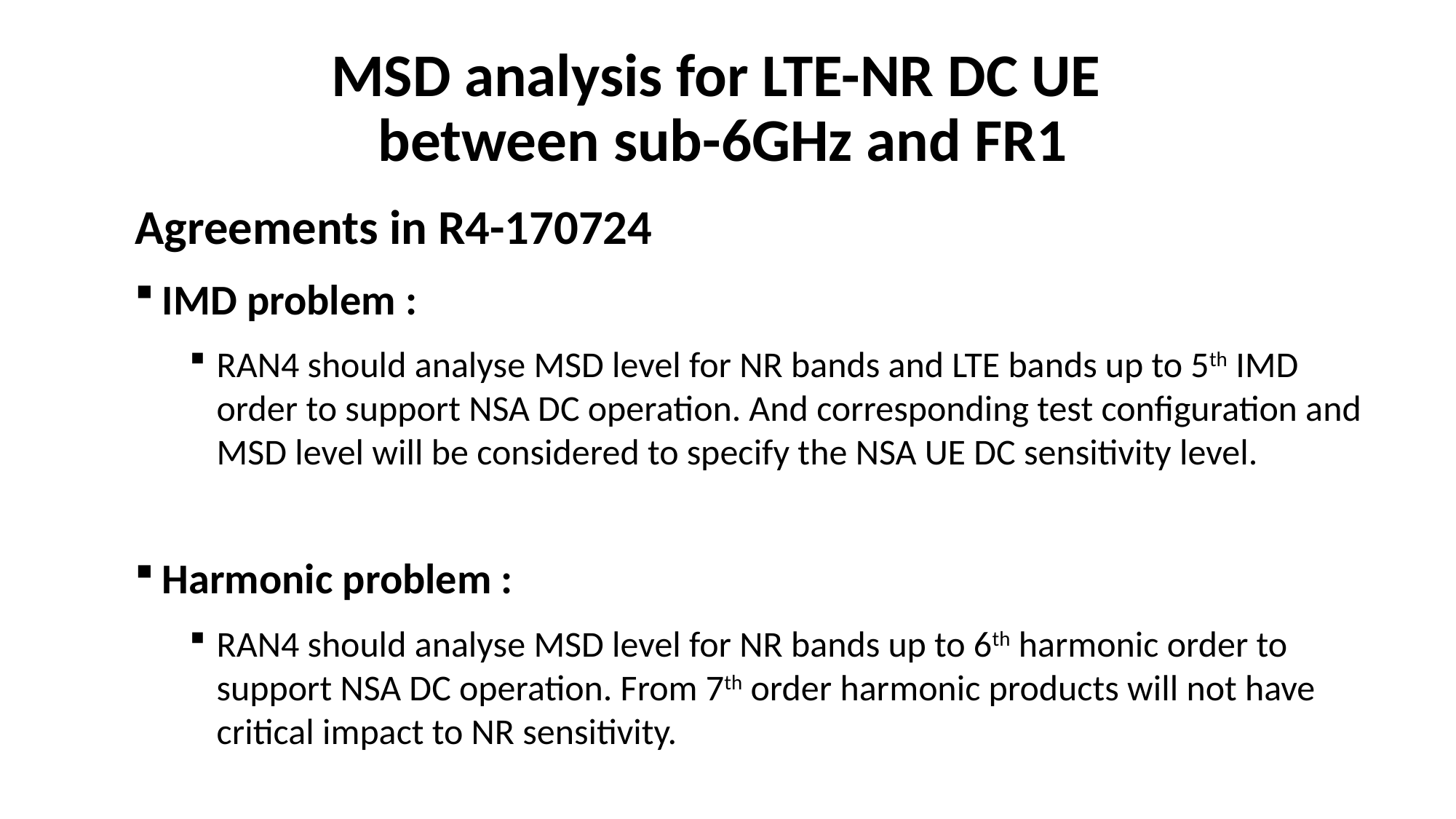

# MSD analysis for LTE-NR DC UE between sub-6GHz and FR1
Agreements in R4-170724
IMD problem :
RAN4 should analyse MSD level for NR bands and LTE bands up to 5th IMD order to support NSA DC operation. And corresponding test configuration and MSD level will be considered to specify the NSA UE DC sensitivity level.

Harmonic problem :
RAN4 should analyse MSD level for NR bands up to 6th harmonic order to support NSA DC operation. From 7th order harmonic products will not have critical impact to NR sensitivity.